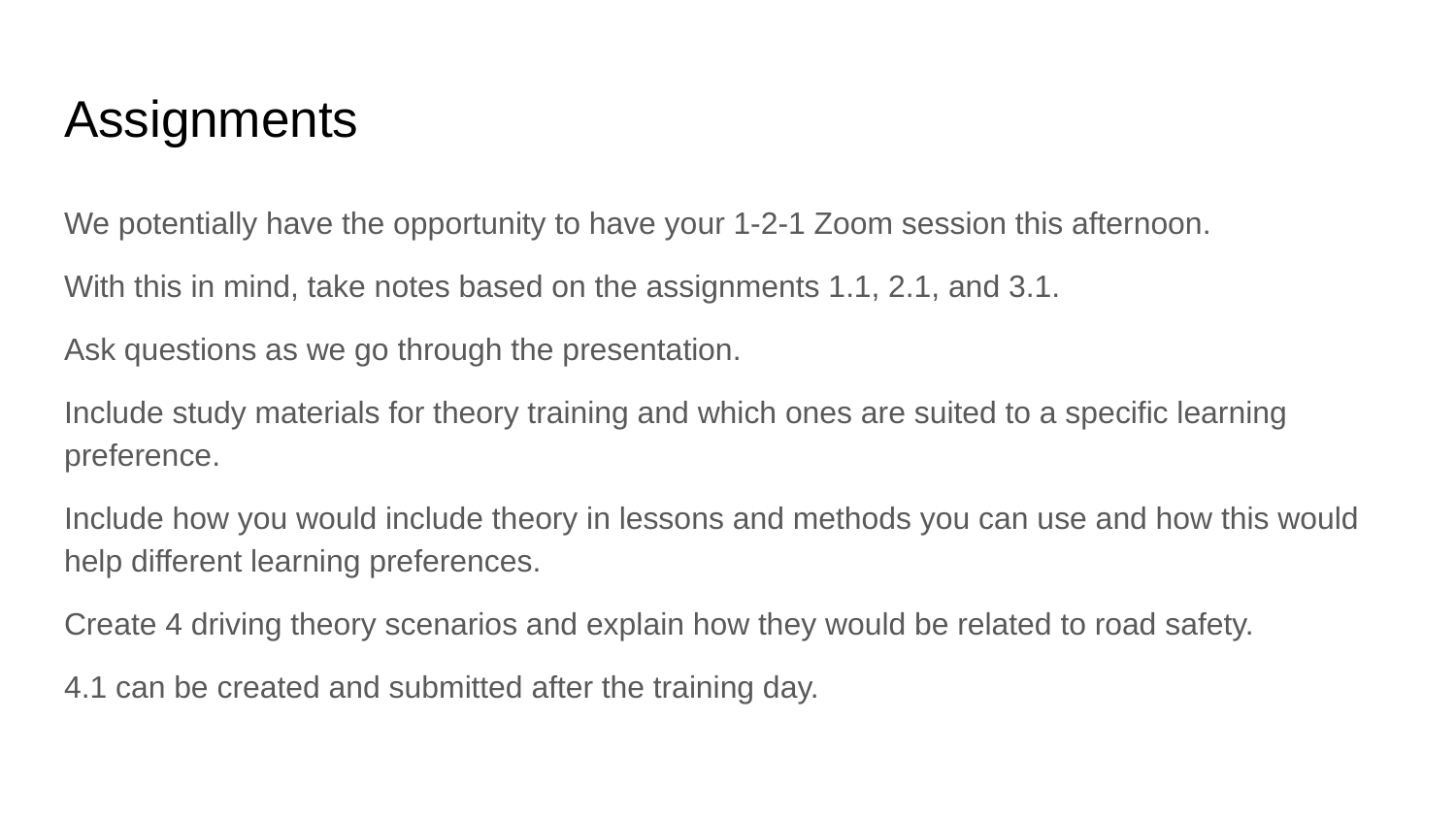

# Assignments
We potentially have the opportunity to have your 1-2-1 Zoom session this afternoon.
With this in mind, take notes based on the assignments 1.1, 2.1, and 3.1.
Ask questions as we go through the presentation.
Include study materials for theory training and which ones are suited to a specific learning preference.
Include how you would include theory in lessons and methods you can use and how this would help different learning preferences.
Create 4 driving theory scenarios and explain how they would be related to road safety.
4.1 can be created and submitted after the training day.